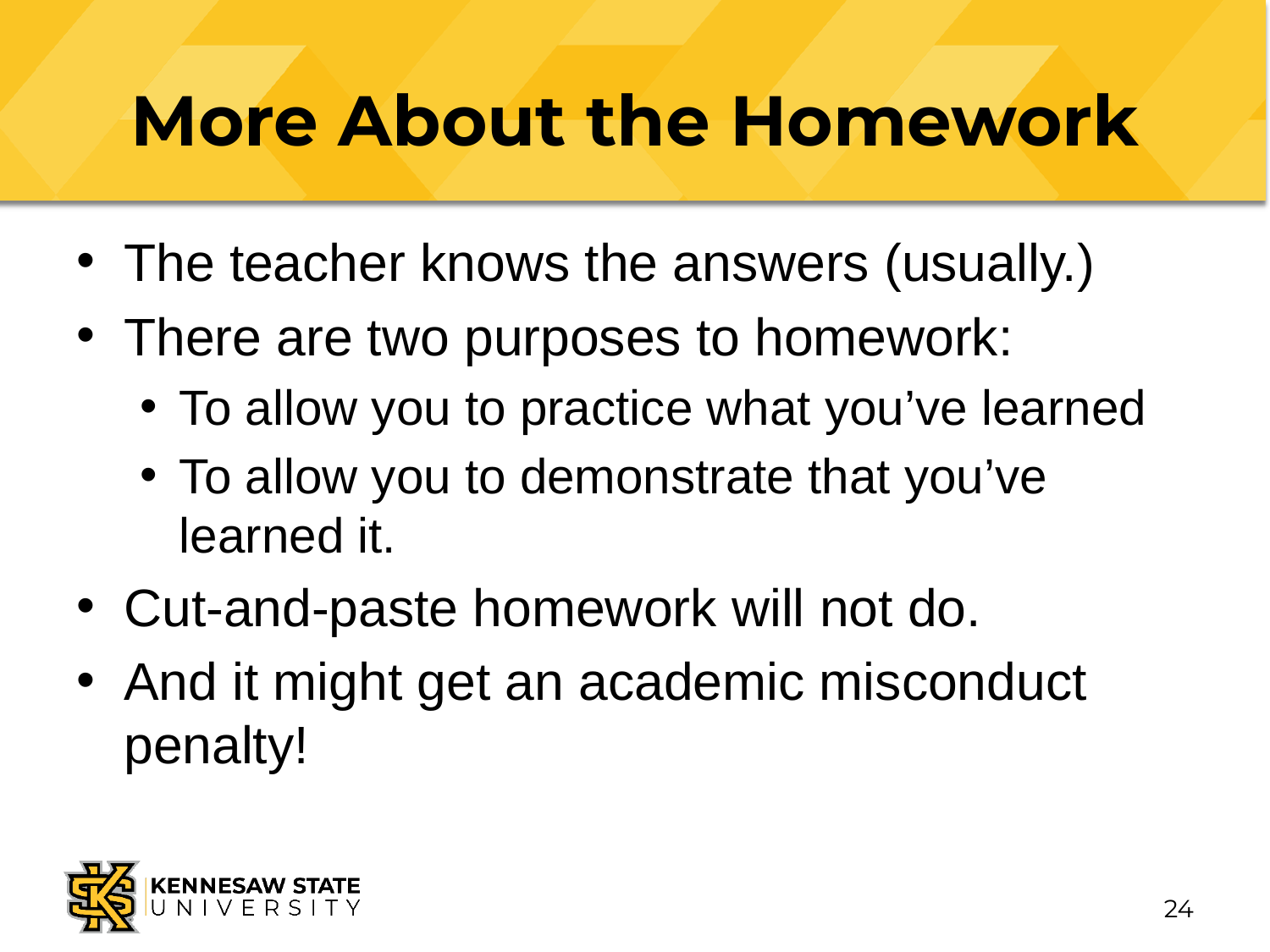

# More About the Homework
The teacher knows the answers (usually.)
There are two purposes to homework:
To allow you to practice what you’ve learned
To allow you to demonstrate that you’ve learned it.
Cut-and-paste homework will not do.
And it might get an academic misconduct penalty!
24